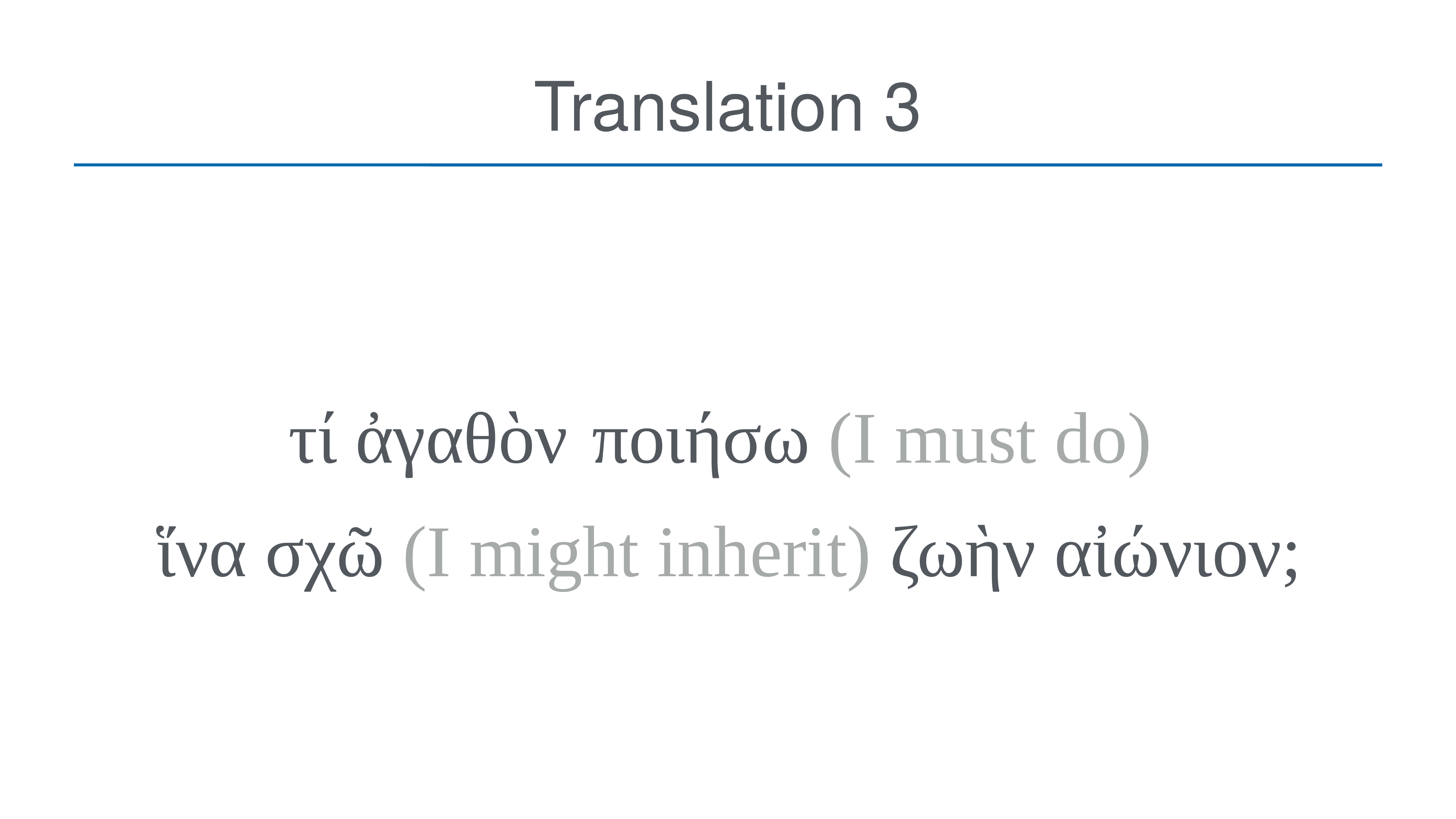

# Translation 3
τί ἀγαθὸν  ποιήσω (I must do)
ἵνα σχῶ (I might inherit) ζωὴν αἰώνιον;